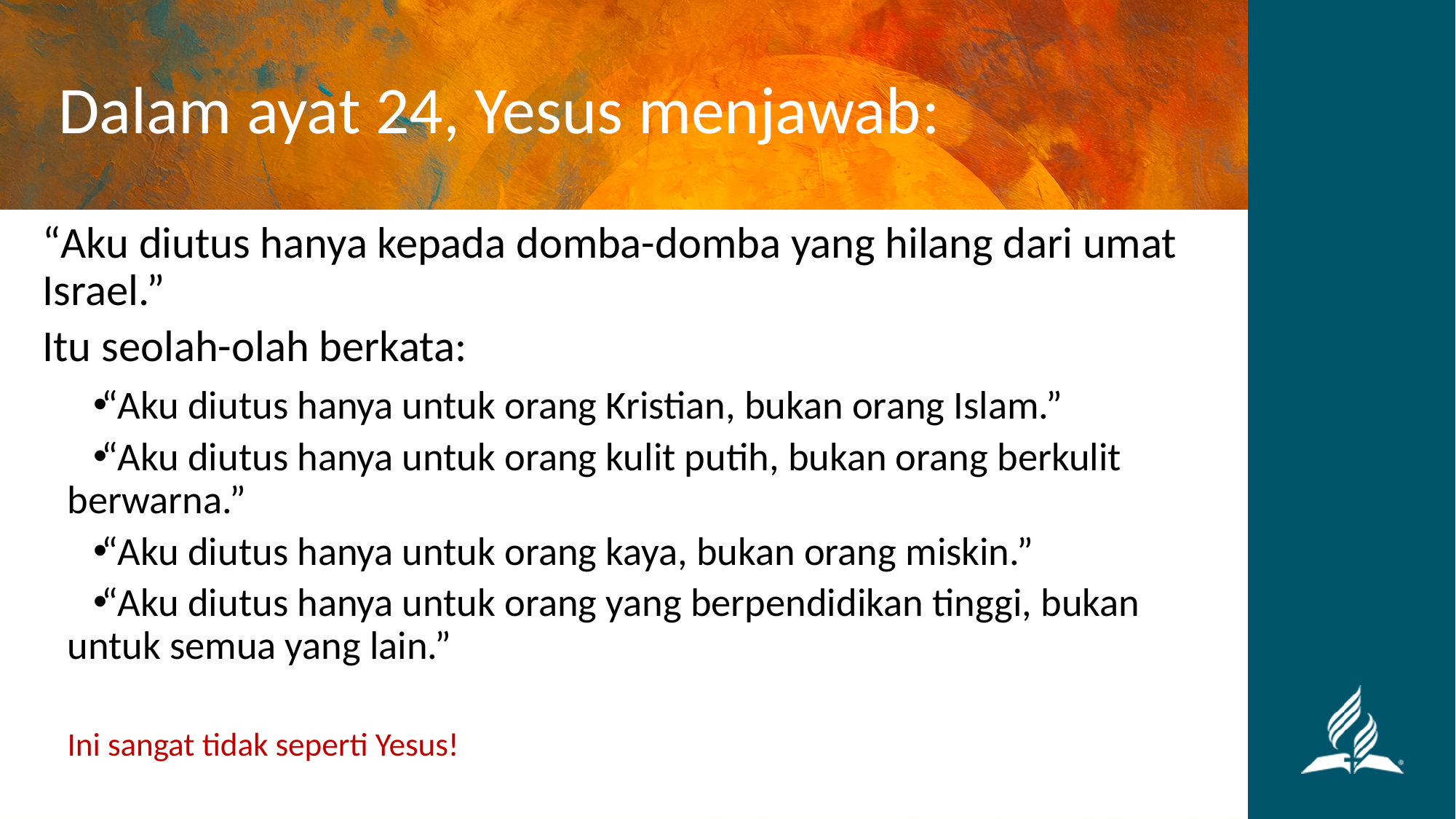

# Dalam ayat 24, Yesus menjawab:

“Aku diutus hanya kepada domba-domba yang hilang dari umat Israel.”
Itu seolah-olah berkata:
“Aku diutus hanya untuk orang Kristian, bukan orang Islam.”
“Aku diutus hanya untuk orang kulit putih, bukan orang berkulit berwarna.”
“Aku diutus hanya untuk orang kaya, bukan orang miskin.”
“Aku diutus hanya untuk orang yang berpendidikan tinggi, bukan untuk semua yang lain.”

Ini sangat tidak seperti Yesus!